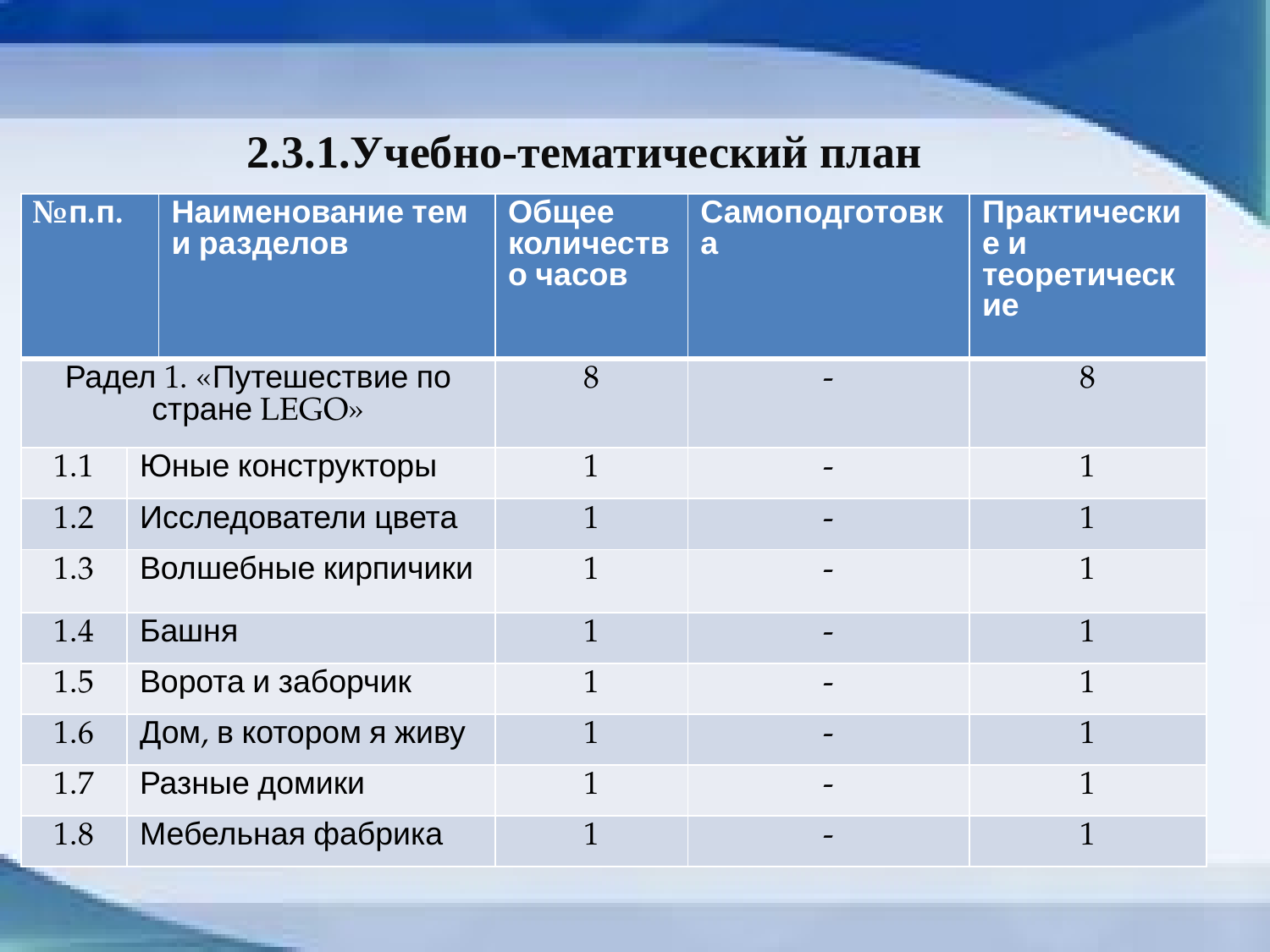

2.3.1.Учебно-тематический план

| №п.п. |  | Наименование тем и разделов | Общее количество часов | Самоподготовка | Практические и теоретические |
| --- | --- | --- | --- | --- | --- |
| Радел 1. «Путешествие по стране LEGO» |  |  | 8 | - | 8 |
| 1.1 | Юные конструкторы |  | 1 | - | 1 |
| 1.2 | Исследователи цвета |  | 1 | - | 1 |
| 1.3 | Волшебные кирпичики |  | 1 | - | 1 |
| 1.4 | Башня |  | 1 | - | 1 |
| 1.5 | Ворота и заборчик |  | 1 | - | 1 |
| 1.6 | Дом, в котором я живу |  | 1 | - | 1 |
| 1.7 | Разные домики |  | 1 | - | 1 |
| 1.8 | Мебельная фабрика |  | 1 | - | 1 |